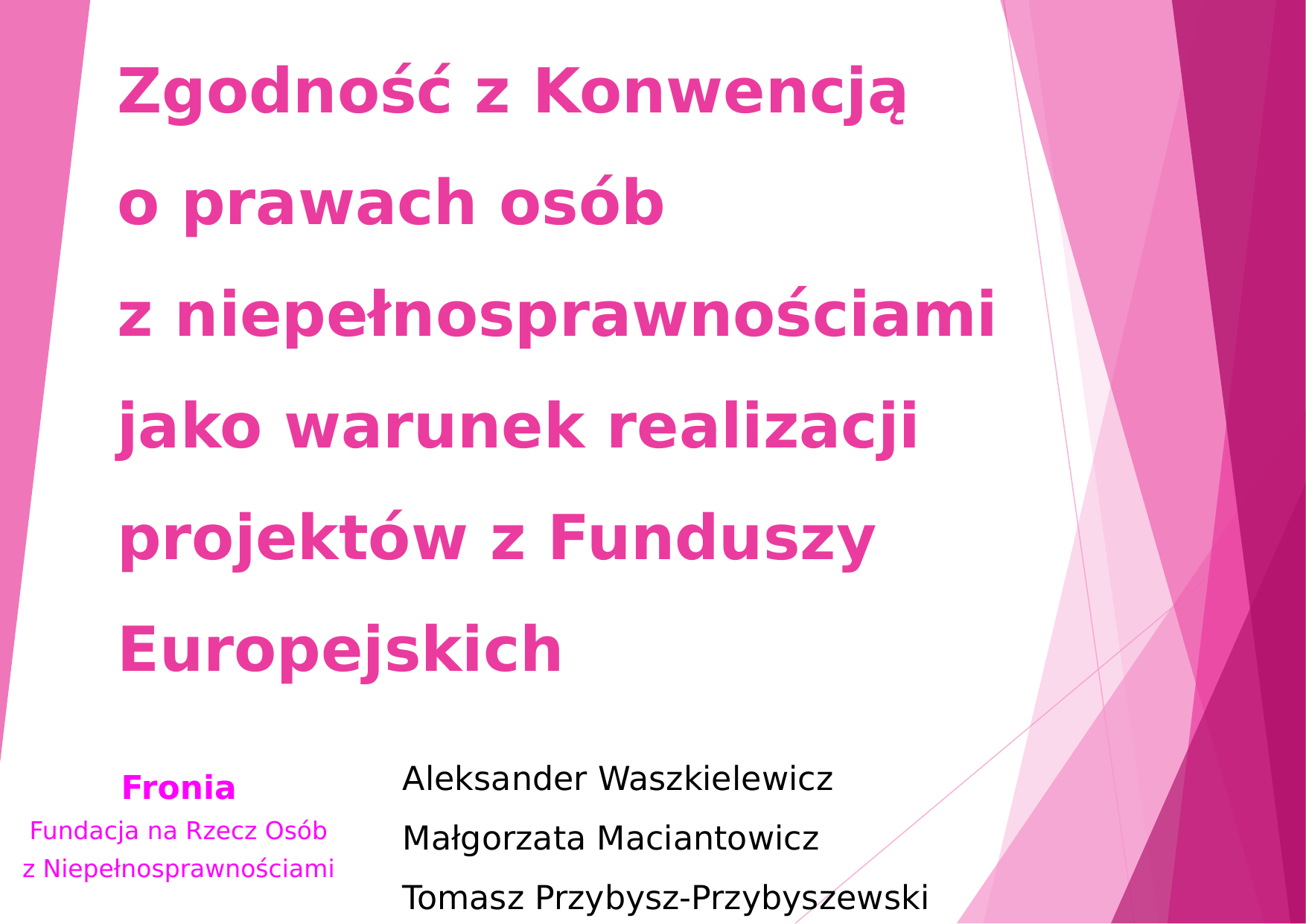

# Zgodność z Konwencją o prawach osób z niepełnosprawnościami jako warunek realizacji projektów z Funduszy Europejskich
Aleksander Waszkielewicz
Małgorzata Maciantowicz
Tomasz Przybysz-Przybyszewski